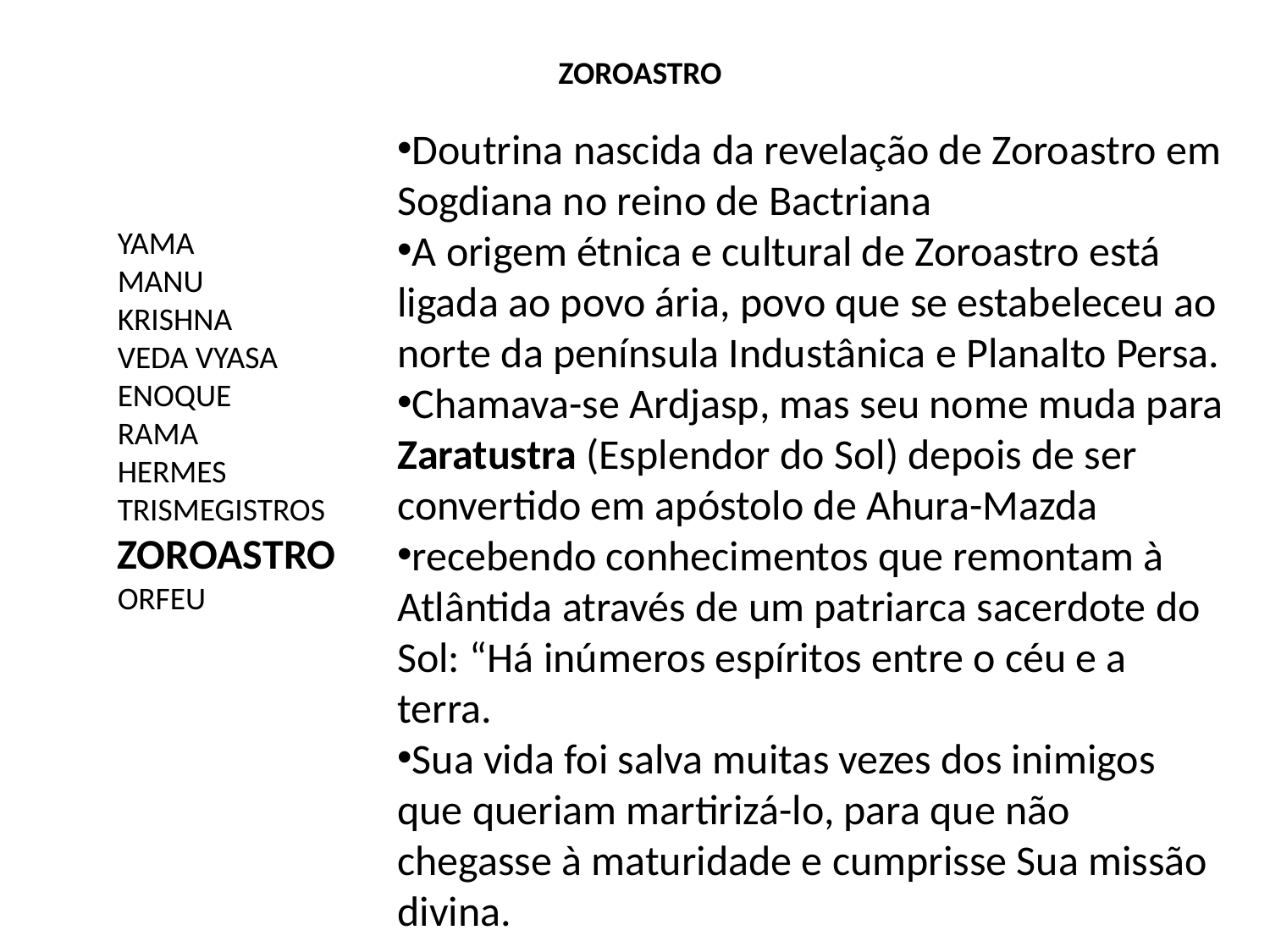

ZOROASTRO
Doutrina nascida da revelação de Zoroastro em Sogdiana no reino de Bactriana
A origem étnica e cultural de Zoroastro está ligada ao povo ária, povo que se estabeleceu ao norte da península Industânica e Planalto Persa.
Chamava-se Ardjasp, mas seu nome muda para Zaratustra (Esplendor do Sol) depois de ser convertido em apóstolo de Ahura-Mazda
recebendo conhecimentos que remontam à Atlântida através de um patriarca sacerdote do Sol: “Há inúmeros espíritos entre o céu e a terra.
Sua vida foi salva muitas vezes dos inimigos que queriam martirizá-lo, para que não chegasse à maturidade e cumprisse Sua missão divina.
YAMA
MANU
KRISHNA
VEDA VYASA
ENOQUE
RAMA
HERMES TRISMEGISTROS
ZOROASTRO
ORFEU